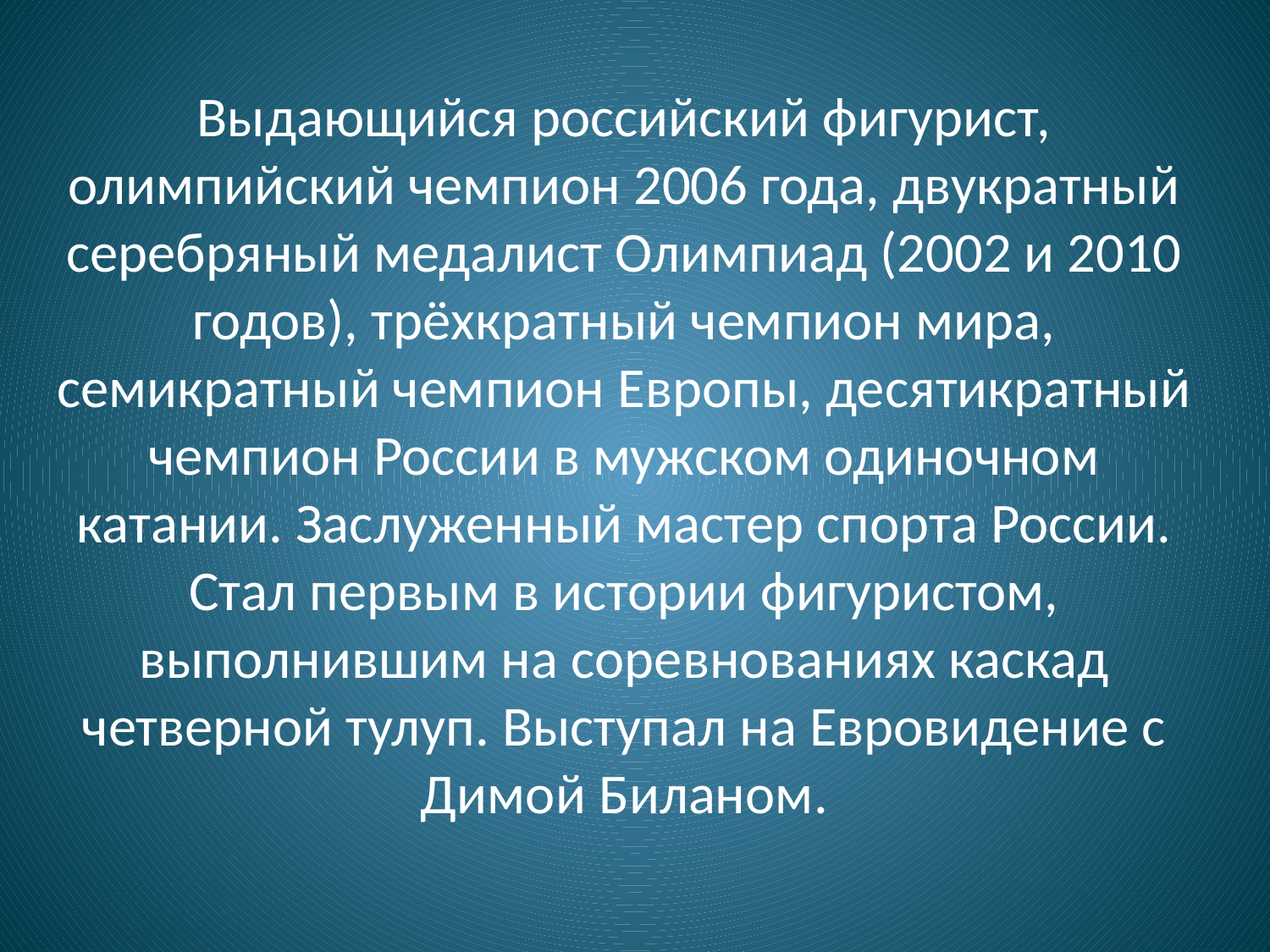

Выдающийся российский фигурист, олимпийский чемпион 2006 года, двукратный серебряный медалист Олимпиад (2002 и 2010 годов), трёхкратный чемпион мира, семикратный чемпион Европы, десятикратный чемпион России в мужском одиночном катании. Заслуженный мастер спорта России. Стал первым в истории фигуристом, выполнившим на соревнованиях каскад четверной тулуп. Выступал на Евровидение с Димой Биланом.